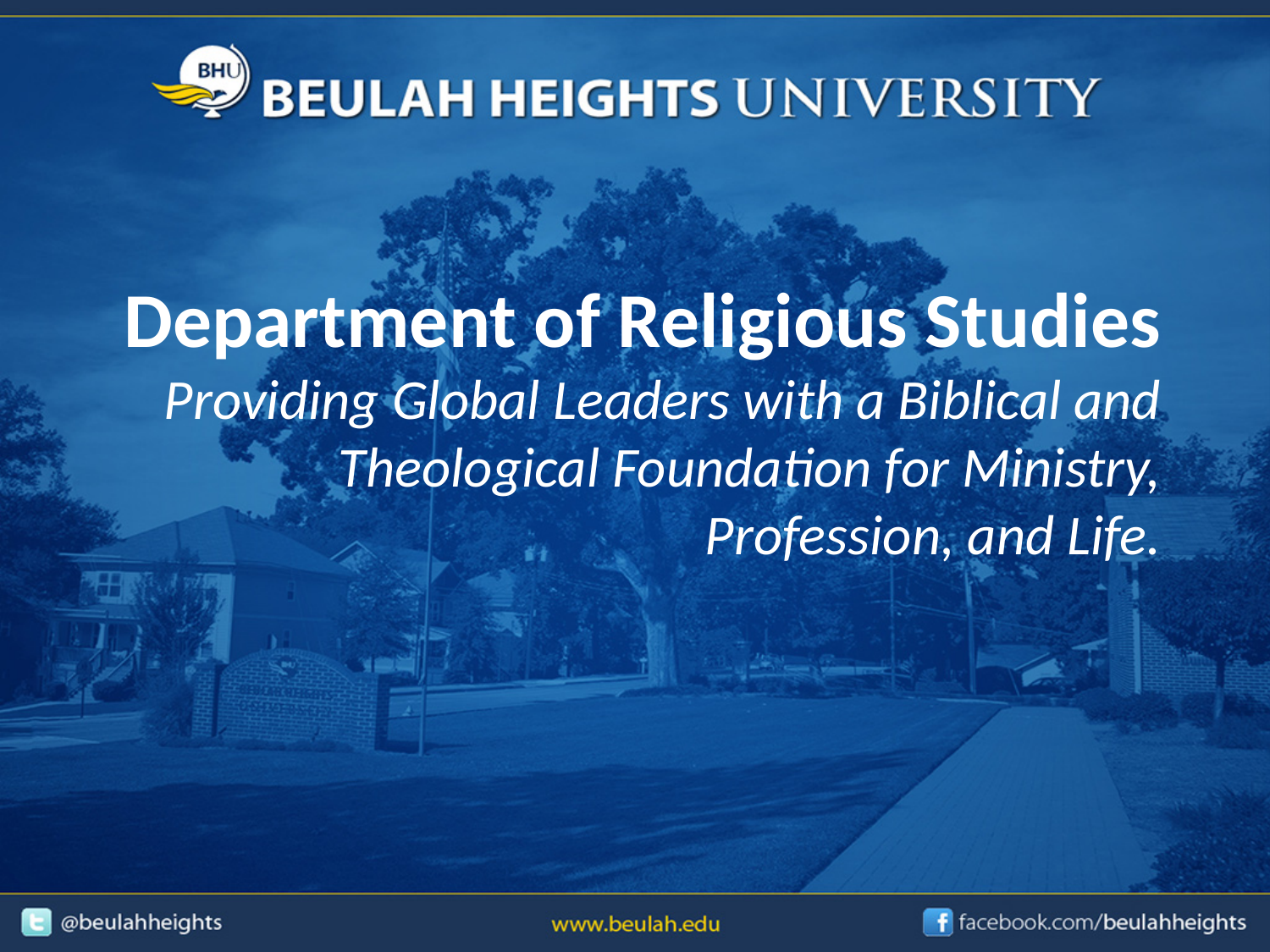

# Department of Religious Studies Providing Global Leaders with a Biblical and Theological Foundation for Ministry, Profession, and Life.